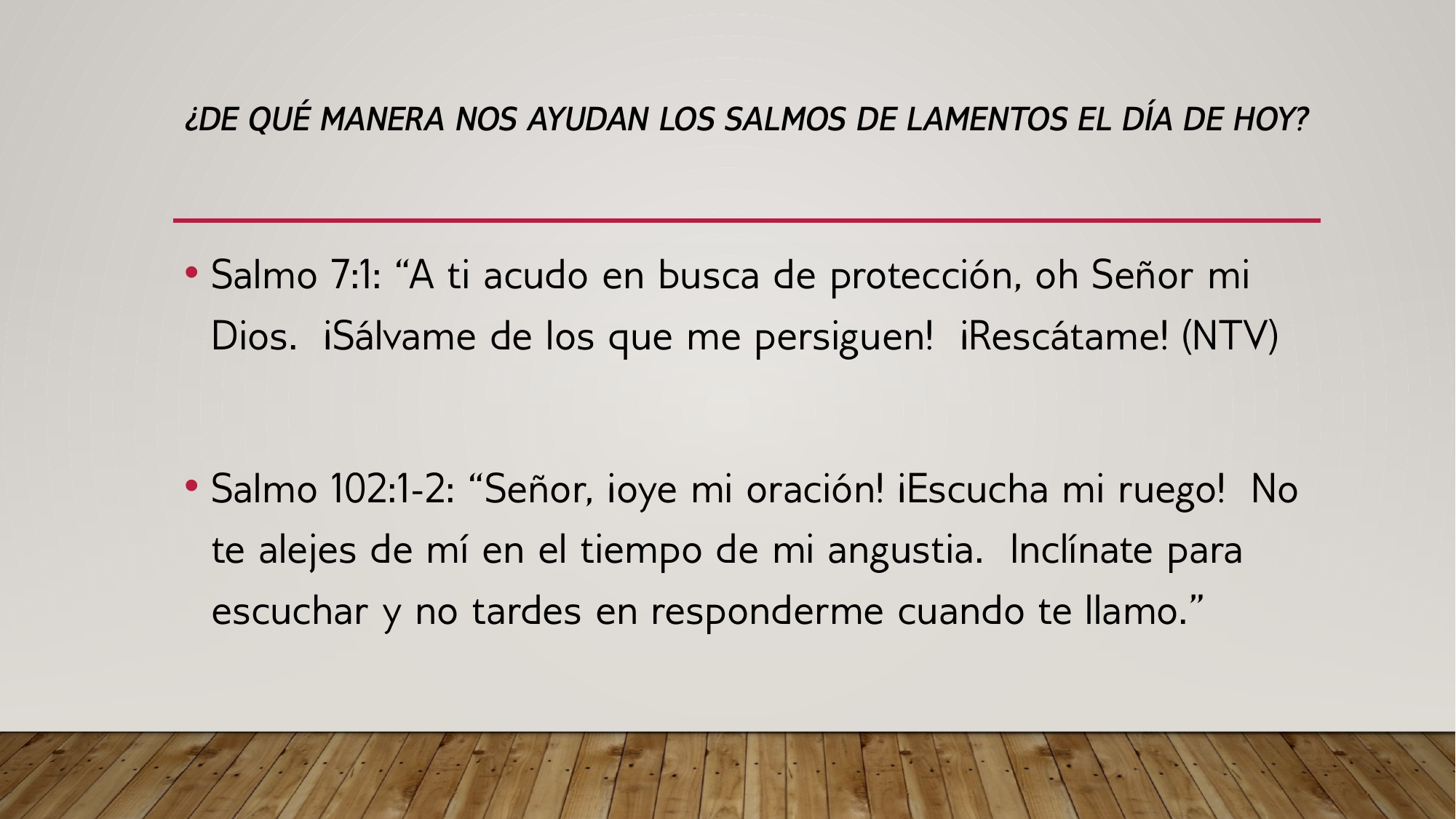

# ¿De qué manera nos ayudan los salmos de lamentos el día de hoy?
Salmo 7:1: “A ti acudo en busca de protección, oh Señor mi Dios.  ¡Sálvame de los que me persiguen!  ¡Rescátame! (NTV)

Salmo 102:1-2: “Señor, ¡oye mi oración! ¡Escucha mi ruego!  No te alejes de mí en el tiempo de mi angustia.  Inclínate para escuchar y no tardes en responderme cuando te llamo.”